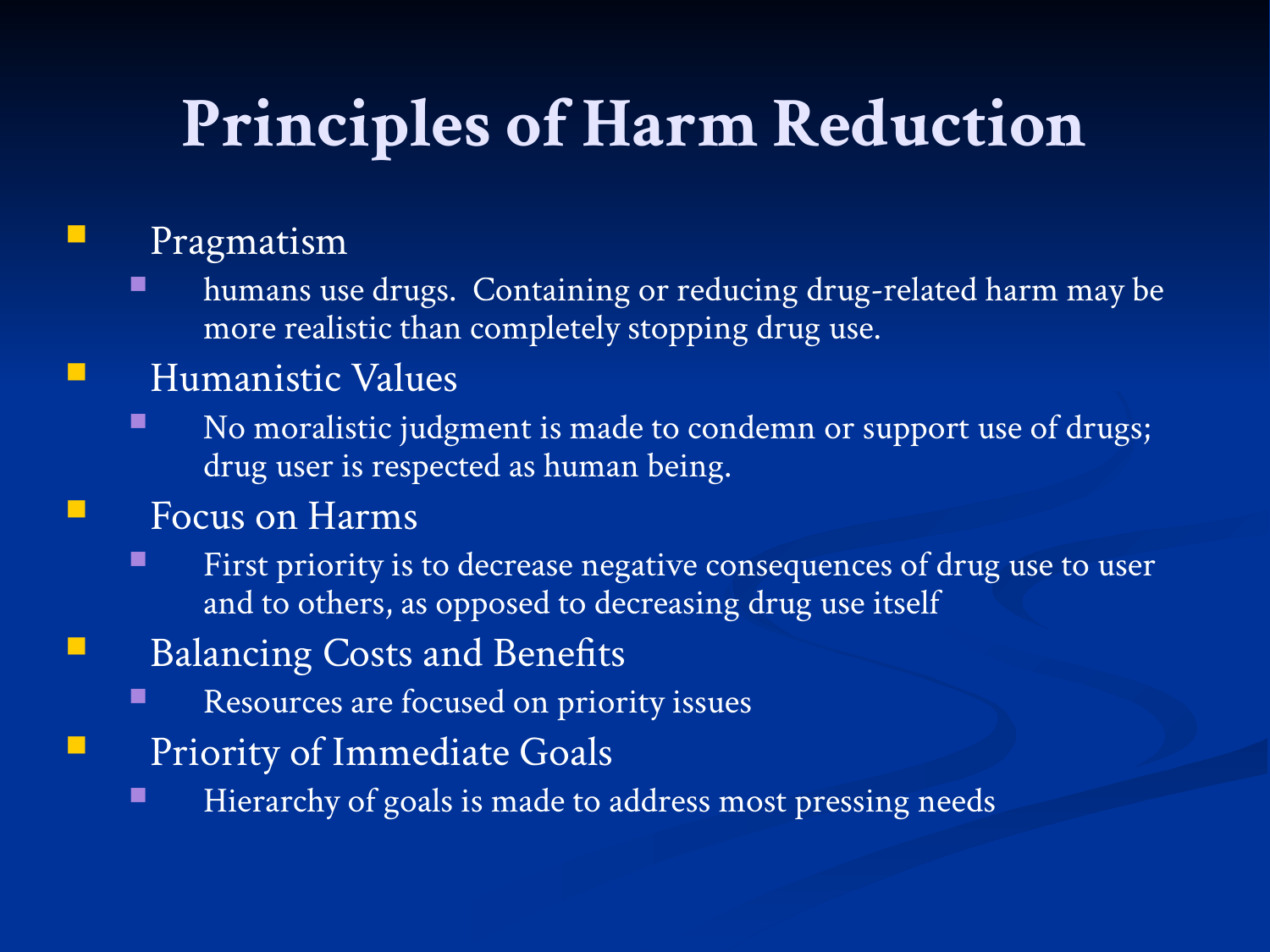

# Principles of Harm Reduction
Pragmatism
humans use drugs.  Containing or reducing drug-related harm may be more realistic than completely stopping drug use.
Humanistic Values
No moralistic judgment is made to condemn or support use of drugs; drug user is respected as human being.
Focus on Harms
First priority is to decrease negative consequences of drug use to user and to others, as opposed to decreasing drug use itself
Balancing Costs and Benefits
Resources are focused on priority issues
Priority of Immediate Goals
Hierarchy of goals is made to address most pressing needs